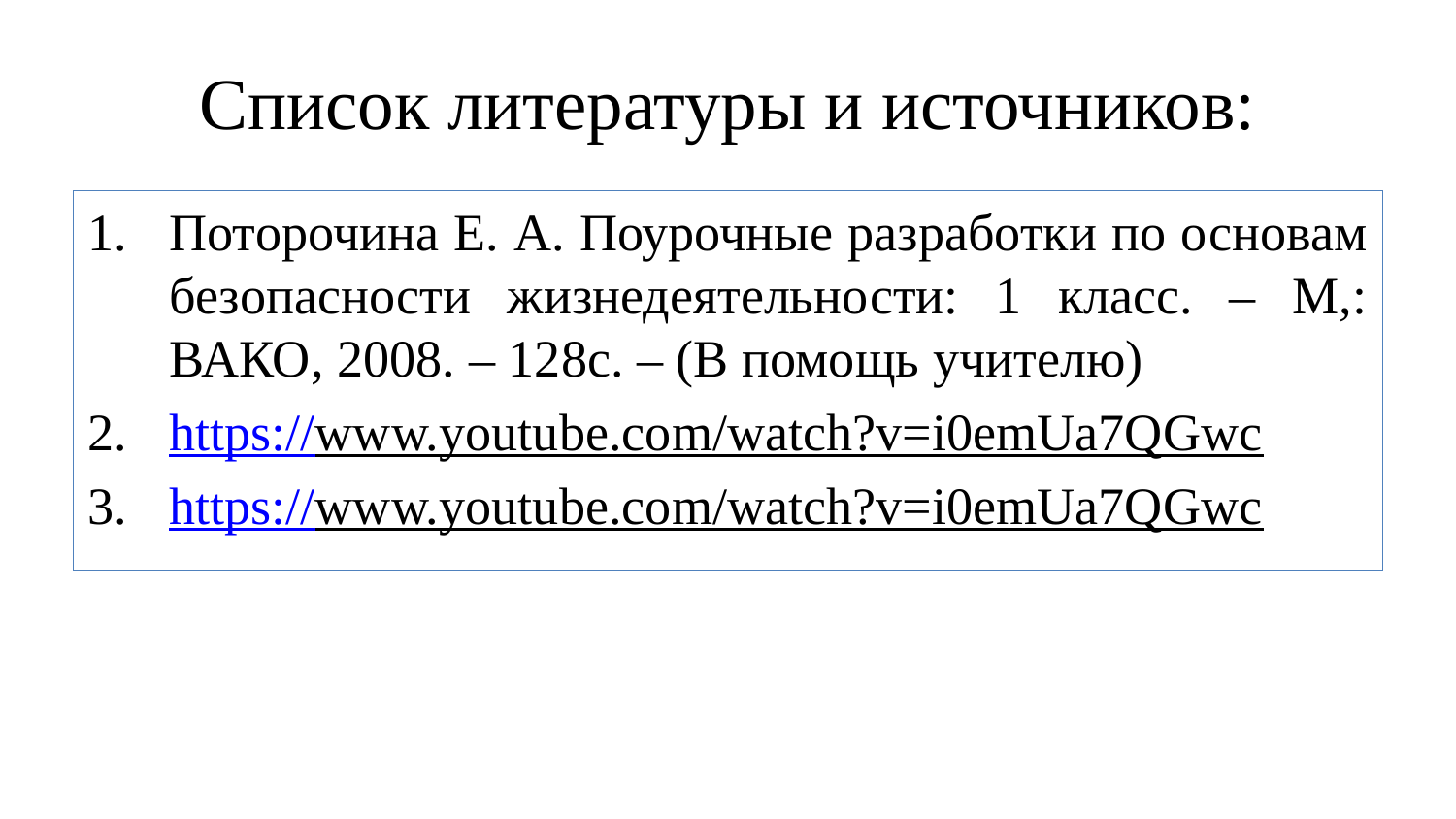

# Список литературы и источников:
Поторочина Е. А. Поурочные разработки по основам безопасности жизнедеятельности: 1 класс. – М,: ВАКО, 2008. – 128с. – (В помощь учителю)
https://www.youtube.com/watch?v=i0emUa7QGwc
https://www.youtube.com/watch?v=i0emUa7QGwc